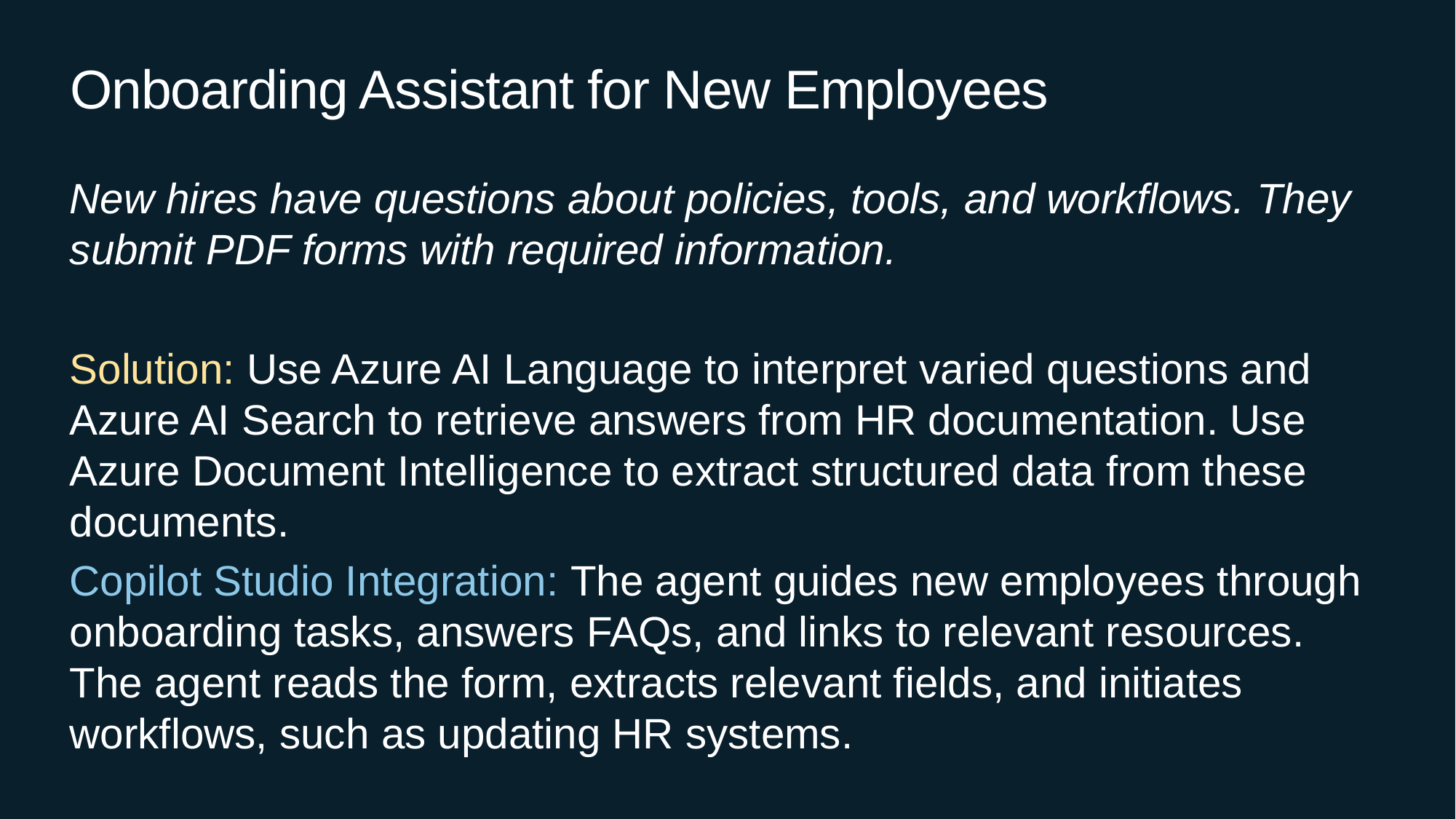

# Onboarding Assistant for New Employees
New hires have questions about policies, tools, and workflows. They submit PDF forms with required information.

Solution: Use Azure AI Language to interpret varied questions and Azure AI Search to retrieve answers from HR documentation. Use Azure Document Intelligence to extract structured data from these documents.
Copilot Studio Integration: The agent guides new employees through onboarding tasks, answers FAQs, and links to relevant resources. The agent reads the form, extracts relevant fields, and initiates workflows, such as updating HR systems.